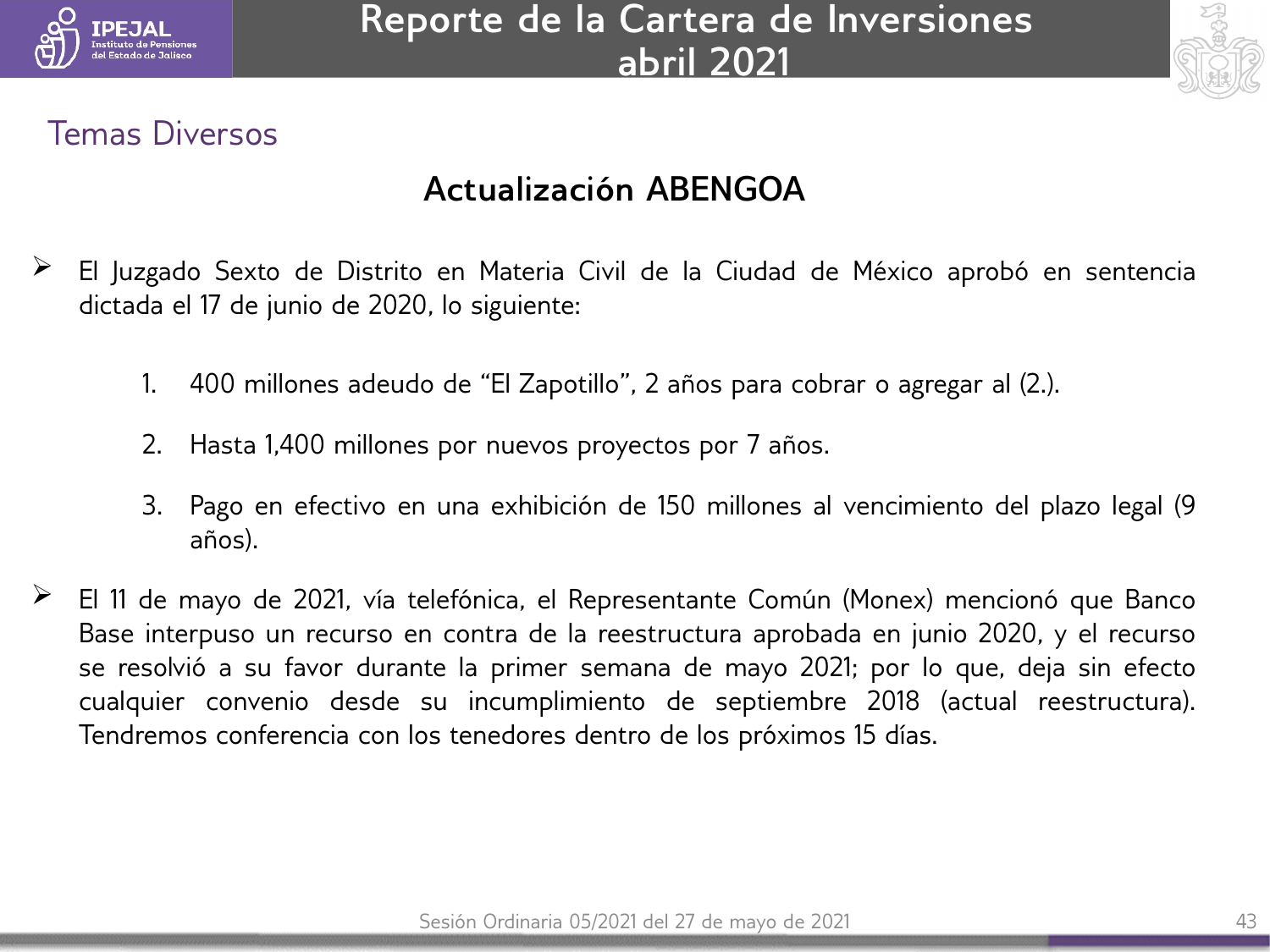

Reporte de la Cartera de Inversiones
abril 2021
Temas Diversos
Actualización ABENGOA

El Juzgado Sexto de Distrito en Materia Civil de la Ciudad de México aprobó en sentencia dictada el 17 de junio de 2020, lo siguiente:

400 millones adeudo de “El Zapotillo”, 2 años para cobrar o agregar al (2.).
Hasta 1,400 millones por nuevos proyectos por 7 años.
Pago en efectivo en una exhibición de 150 millones al vencimiento del plazo legal (9 años).
El 11 de mayo de 2021, vía telefónica, el Representante Común (Monex) mencionó que Banco Base interpuso un recurso en contra de la reestructura aprobada en junio 2020, y el recurso se resolvió a su favor durante la primer semana de mayo 2021; por lo que, deja sin efecto cualquier convenio desde su incumplimiento de septiembre 2018 (actual reestructura). Tendremos conferencia con los tenedores dentro de los próximos 15 días.
Sesión Ordinaria 05/2021 del 27 de mayo de 2021
43